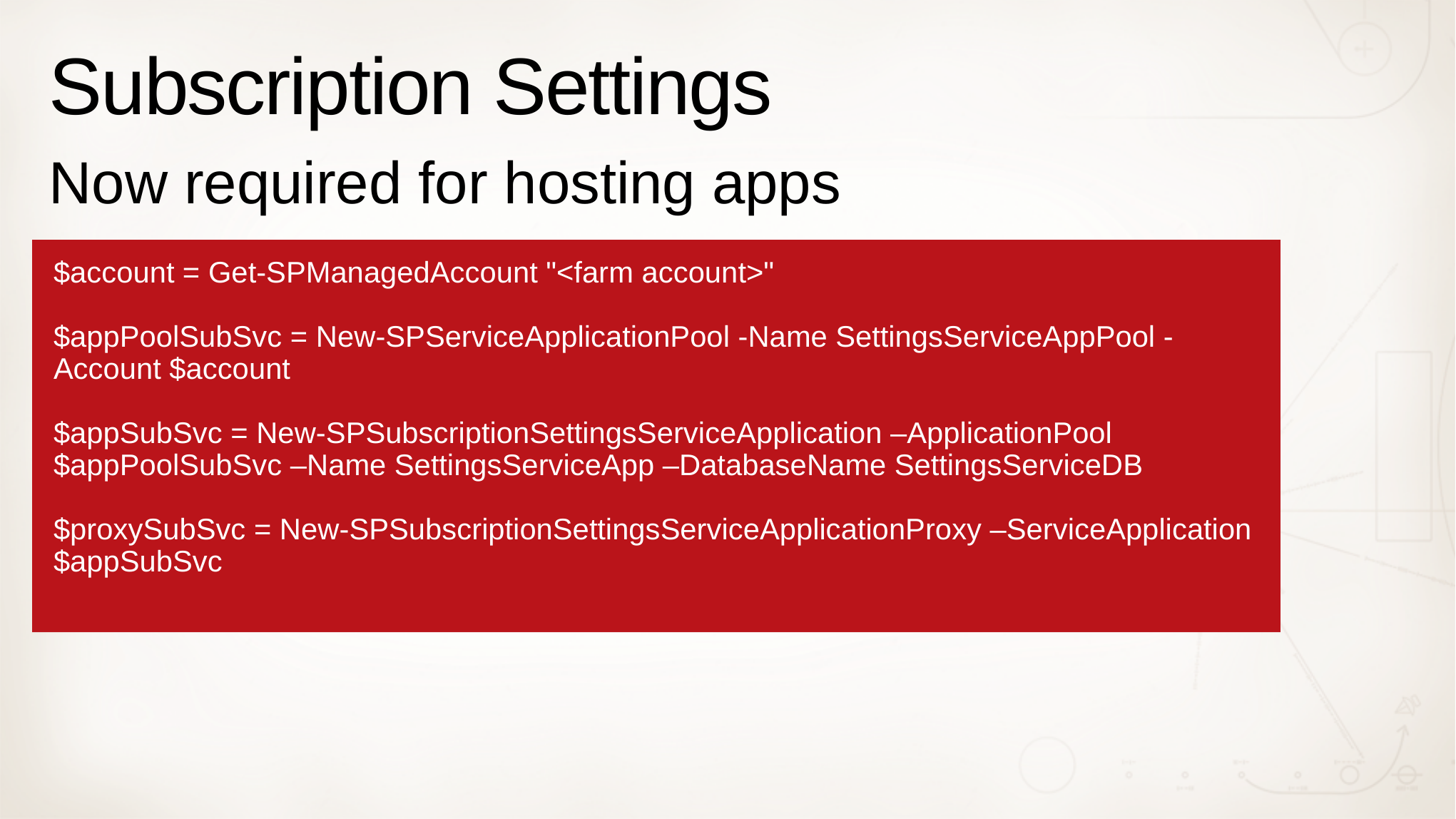

# Subscription Settings
Now required for hosting apps
$account = Get-SPManagedAccount "<farm account>"

$appPoolSubSvc = New-SPServiceApplicationPool -Name SettingsServiceAppPool -Account $account

$appSubSvc = New-SPSubscriptionSettingsServiceApplication –ApplicationPool $appPoolSubSvc –Name SettingsServiceApp –DatabaseName SettingsServiceDB

$proxySubSvc = New-SPSubscriptionSettingsServiceApplicationProxy –ServiceApplication $appSubSvc